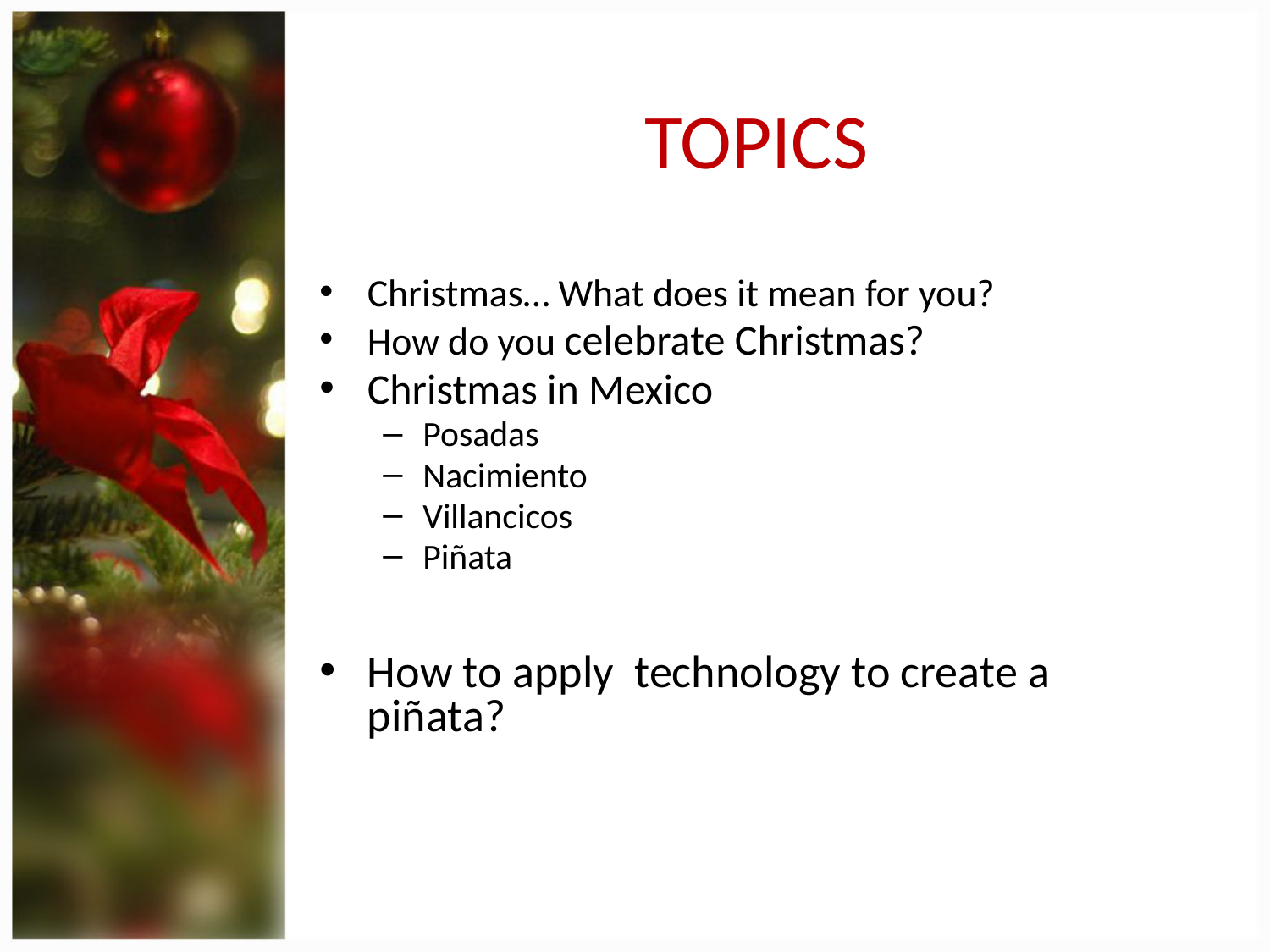

# TOPICS
Christmas… What does it mean for you?
How do you celebrate Christmas?
Christmas in Mexico
Posadas
Nacimiento
Villancicos
Piñata

How to apply  technology to create a piñata?